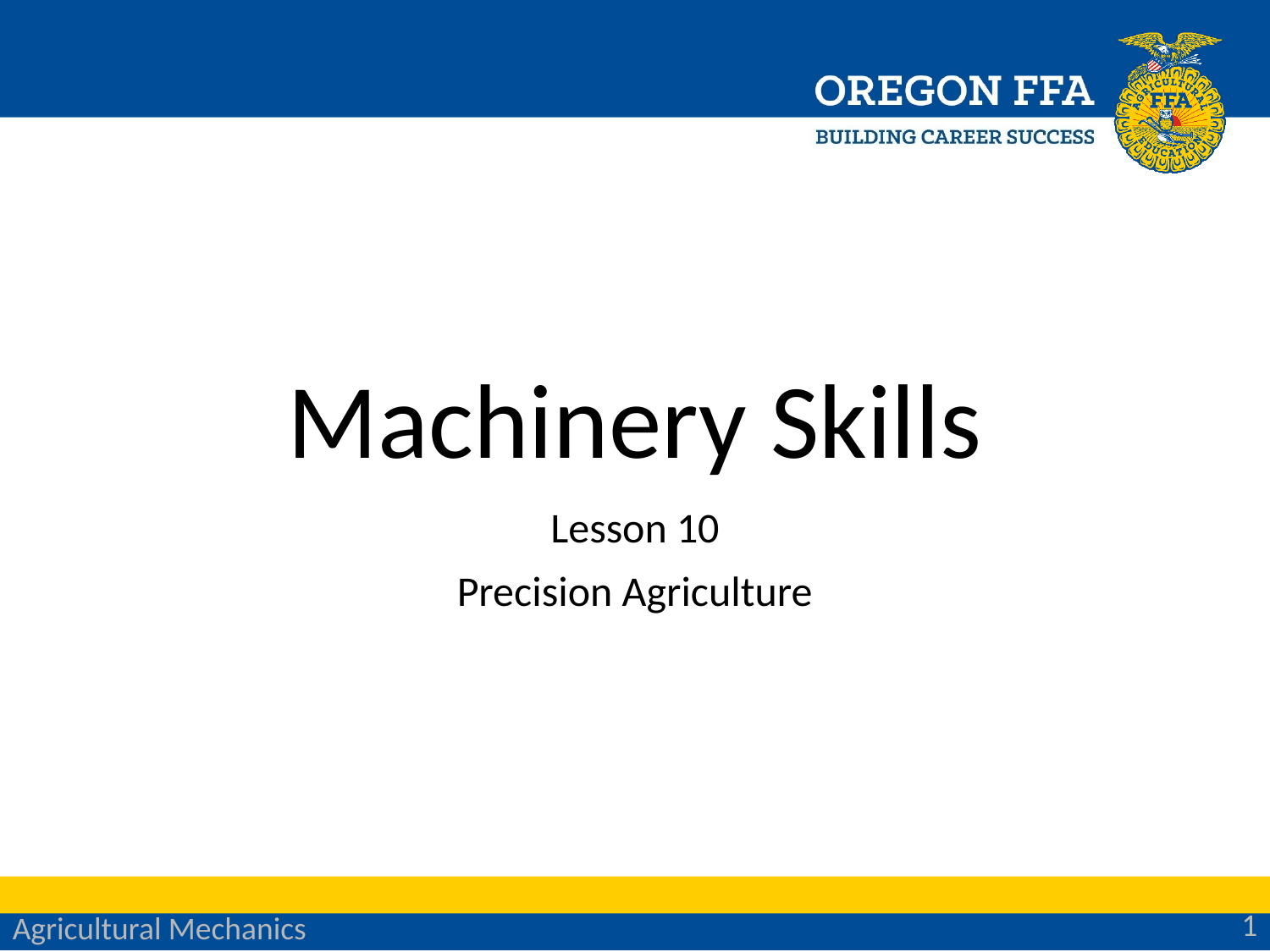

# Machinery Skills
Lesson 10
Precision Agriculture

1
Agricultural Mechanics